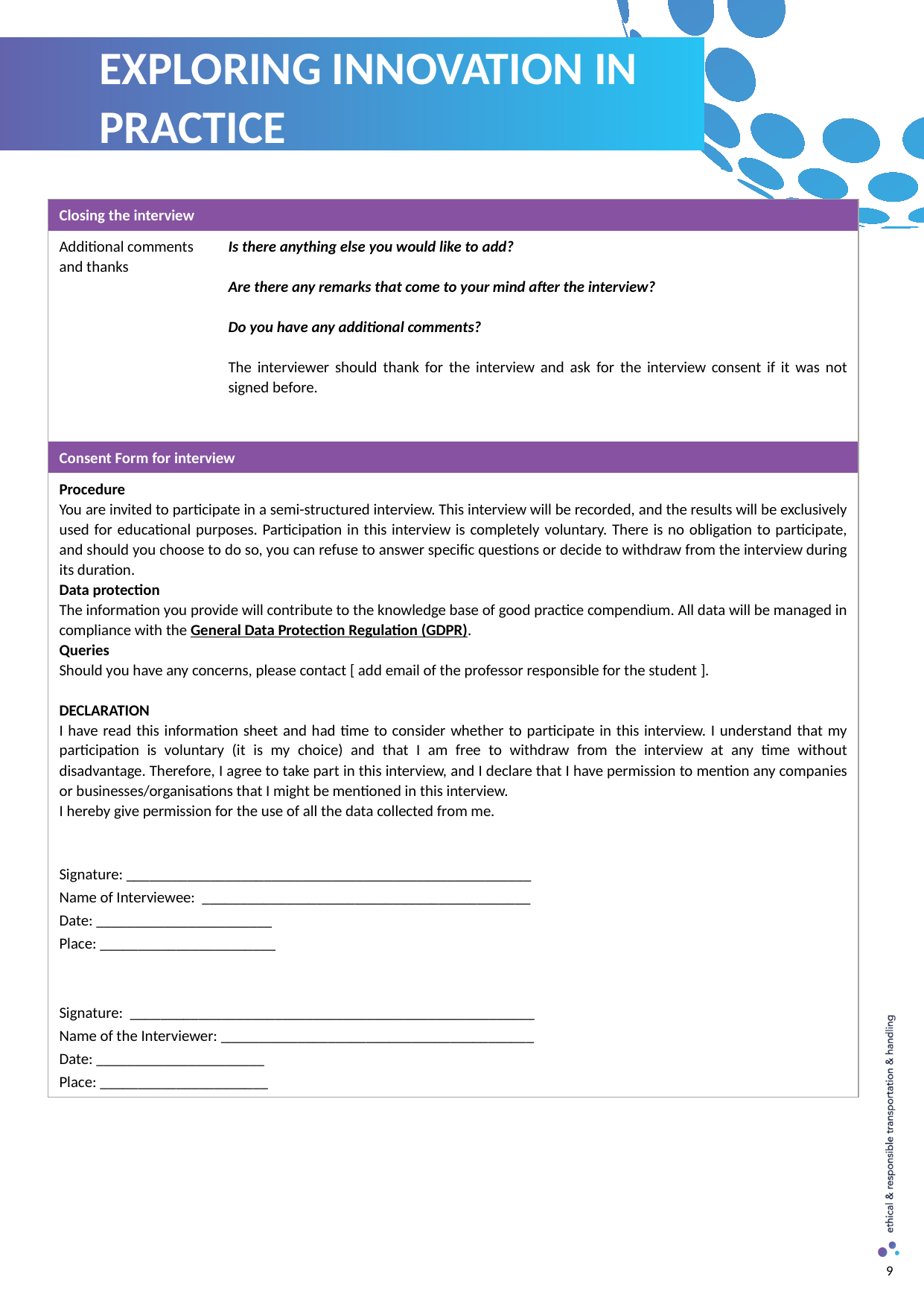

EXPLORING INNOVATION IN PRACTICE
| Closing the interview |  |
| --- | --- |
| Additional comments and thanks | Is there anything else you would like to add?  Are there any remarks that come to your mind after the interview?  Do you have any additional comments?    The interviewer should thank for the interview and ask for the interview consent if it was not signed before. |
| Consent Form for interview |  |
| Procedure You are invited to participate in a semi-structured interview. This interview will be recorded, and the results will be exclusively used for educational purposes. Participation in this interview is completely voluntary. There is no obligation to participate, and should you choose to do so, you can refuse to answer specific questions or decide to withdraw from the interview during its duration. Data protection The information you provide will contribute to the knowledge base of good practice compendium. All data will be managed in compliance with the General Data Protection Regulation (GDPR). Queries Should you have any concerns, please contact [ add email of the professor responsible for the student ]. DECLARATION I have read this information sheet and had time to consider whether to participate in this interview. I understand that my participation is voluntary (it is my choice) and that I am free to withdraw from the interview at any time without disadvantage. Therefore, I agree to take part in this interview, and I declare that I have permission to mention any companies or businesses/organisations that I might be mentioned in this interview. I hereby give permission for the use of all the data collected from me. Signature: \_\_\_\_\_\_\_\_\_\_\_\_\_\_\_\_\_\_\_\_\_\_\_\_\_\_\_\_\_\_\_\_\_\_\_\_\_\_\_\_\_\_\_\_\_\_\_\_\_\_\_\_\_ Name of Interviewee: \_\_\_\_\_\_\_\_\_\_\_\_\_\_\_\_\_\_\_\_\_\_\_\_\_\_\_\_\_\_\_\_\_\_\_\_\_\_\_\_\_\_\_ Date: \_\_\_\_\_\_\_\_\_\_\_\_\_\_\_\_\_\_\_\_\_\_\_ Place: \_\_\_\_\_\_\_\_\_\_\_\_\_\_\_\_\_\_\_\_\_\_\_ Signature: \_\_\_\_\_\_\_\_\_\_\_\_\_\_\_\_\_\_\_\_\_\_\_\_\_\_\_\_\_\_\_\_\_\_\_\_\_\_\_\_\_\_\_\_\_\_\_\_\_\_\_\_\_ Name of the Interviewer: \_\_\_\_\_\_\_\_\_\_\_\_\_\_\_\_\_\_\_\_\_\_\_\_\_\_\_\_\_\_\_\_\_\_\_\_\_\_\_\_\_ Date: \_\_\_\_\_\_\_\_\_\_\_\_\_\_\_\_\_\_\_\_\_\_ Place: \_\_\_\_\_\_\_\_\_\_\_\_\_\_\_\_\_\_\_\_\_\_ |  |
9